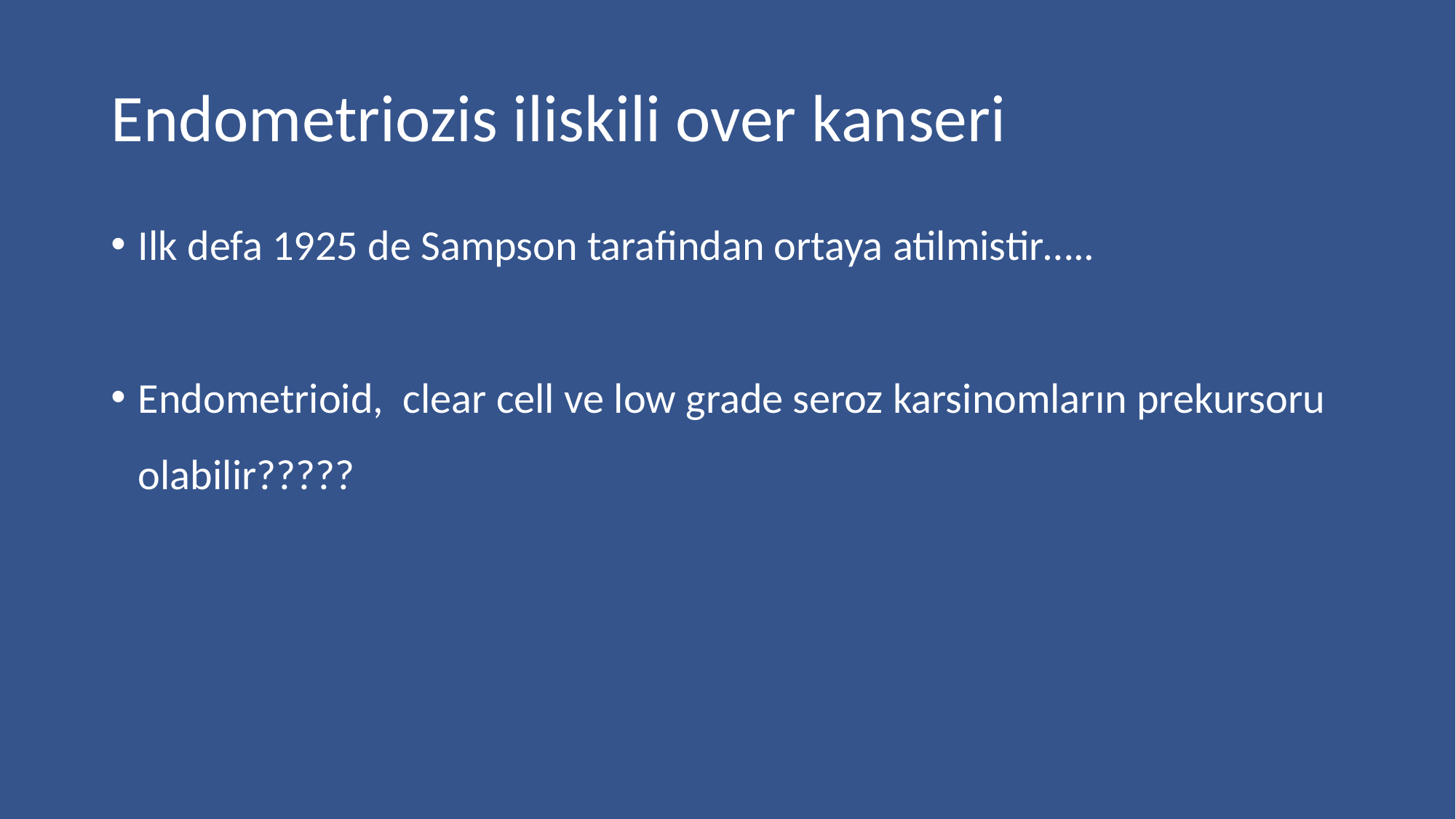

# Endometriozis iliskili over kanseri
Ilk defa 1925 de Sampson tarafindan ortaya atilmistir…..

Endometrioid,  clear cell ve low grade seroz karsinomların prekursoru olabilir?????